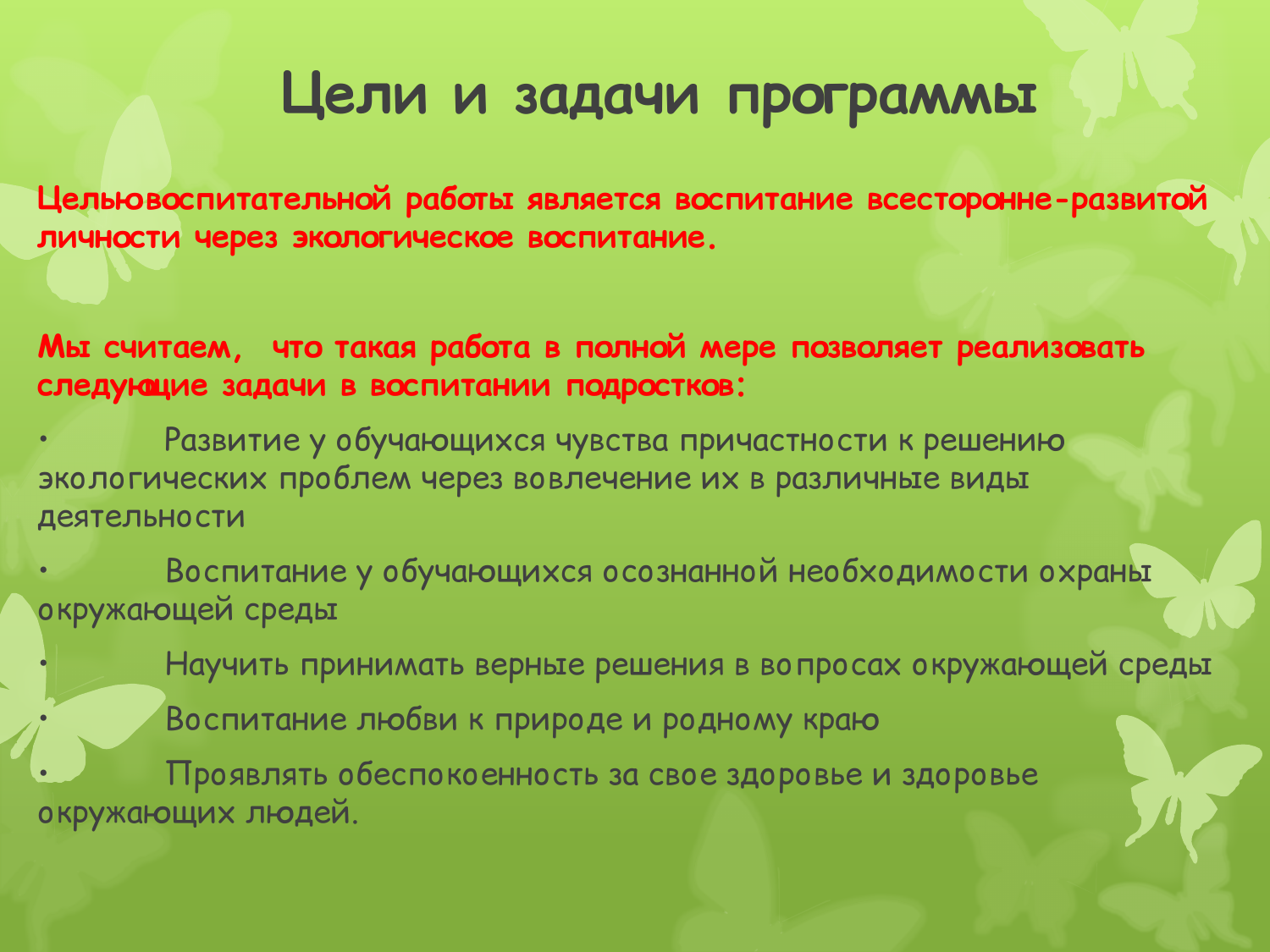

# Цели и задачи программы
Целью воспитательной работы является воспитание всесторонне-развитой личности через экологическое воспитание.

Мы считаем,  что такая работа в полной мере позволяет реализовать следующие задачи в воспитании подростков:
•	Развитие у обучающихся чувства причастности к решению экологических проблем через вовлечение их в различные виды деятельности
•	Воспитание у обучающихся осознанной необходимости охраны окружающей среды
•	Научить принимать верные решения в вопросах окружающей среды
•	Воспитание любви к природе и родному краю
•	Проявлять обеспокоенность за свое здоровье и здоровье окружающих людей.